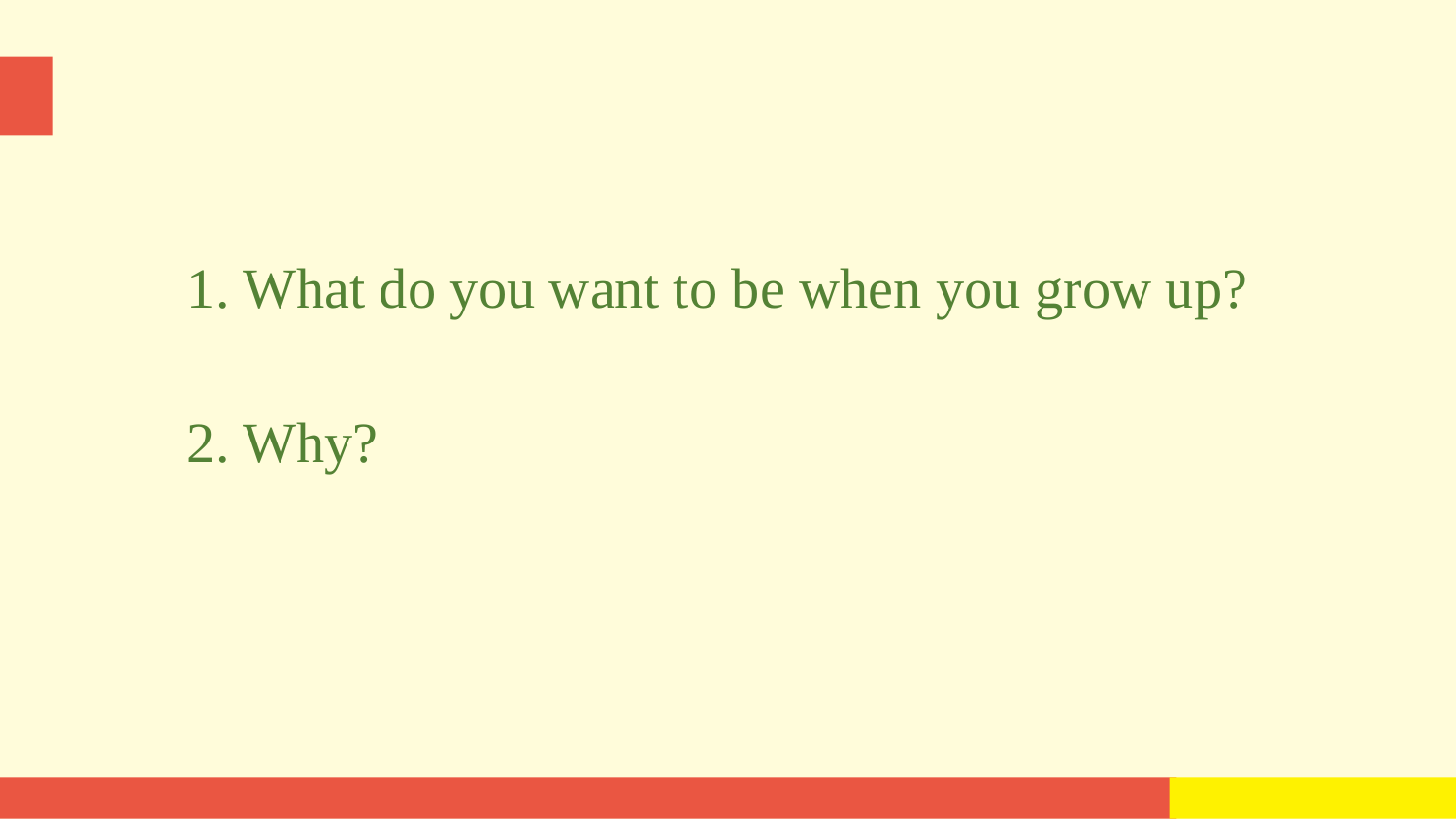

1. What do you want to be when you grow up?
2. Why?